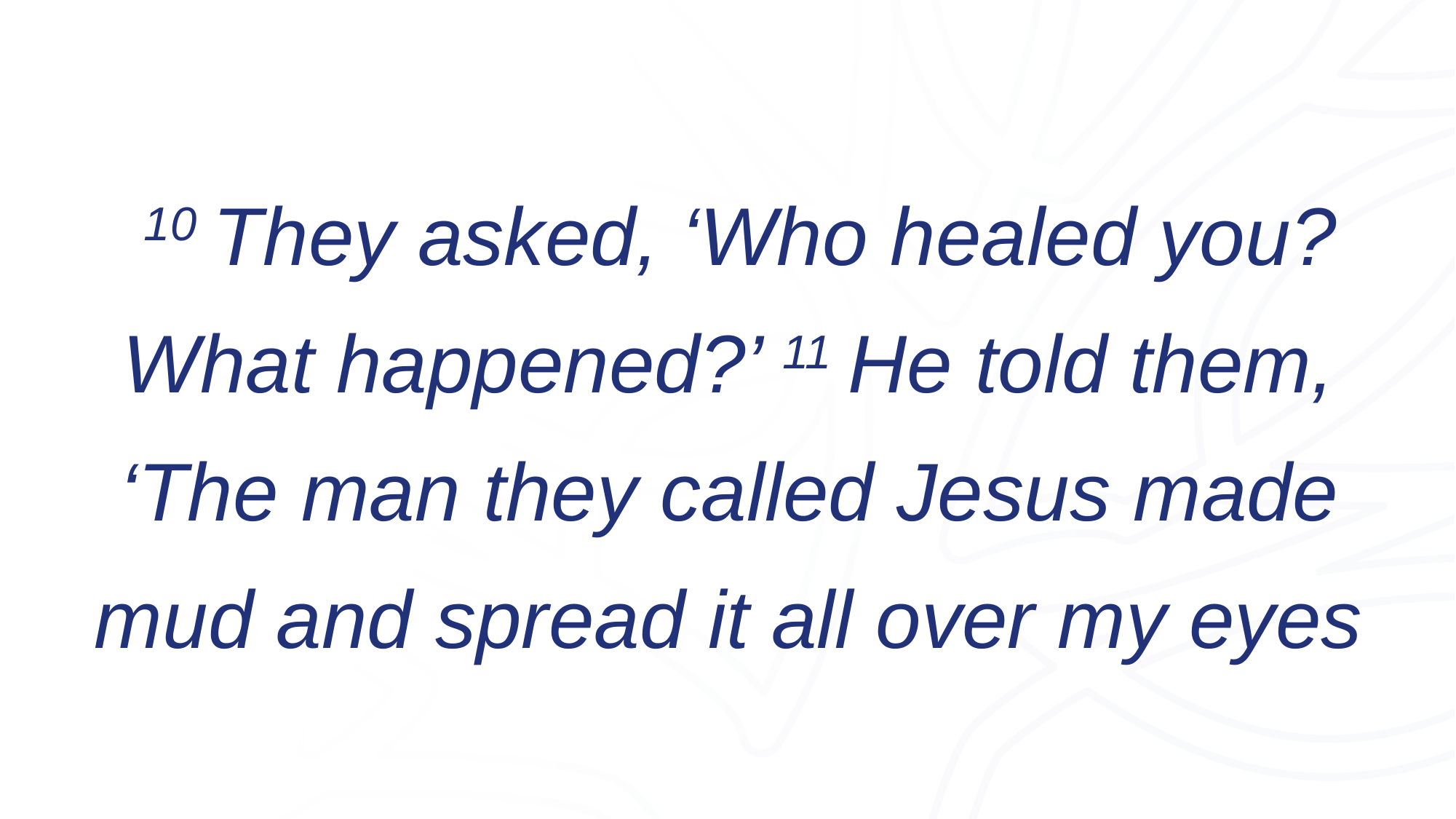

10 They asked, ‘Who healed you? What happened?’ 11 He told them, ‘The man they called Jesus made mud and spread it all over my eyes